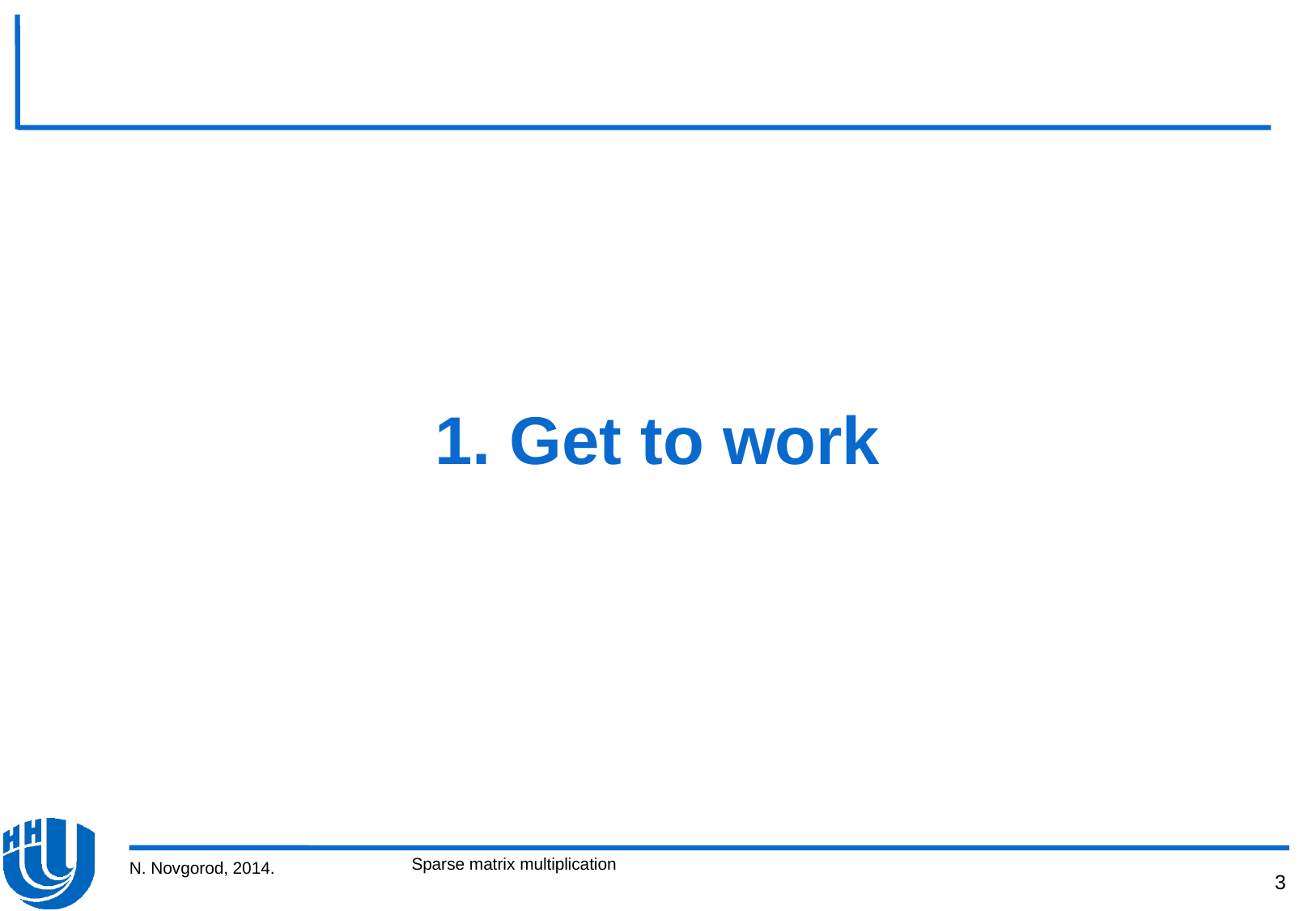

#

1. Get to work
Sparse matrix multiplication
N. Novgorod, 2014.
3